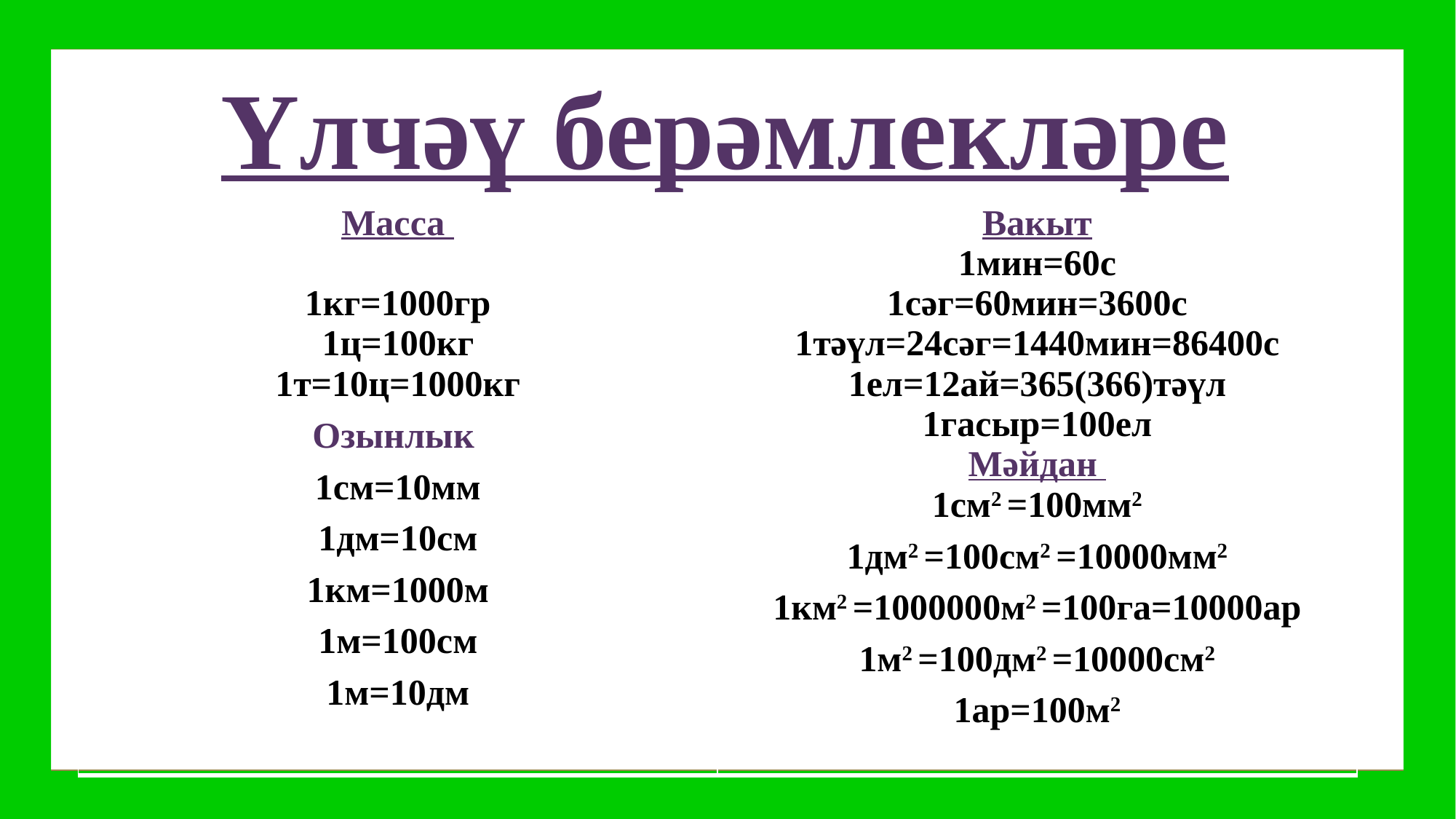

# Үлчәү берәмлекләре
| Масса 1кг=1000гр 1ц=100кг 1т=10ц=1000кг Озынлык 1см=10мм 1дм=10см 1км=1000м 1м=100см 1м=10дм | Вакыт 1мин=60с 1сәг=60мин=3600с 1тәүл=24сәг=1440мин=86400с 1ел=12ай=365(366)тәүл 1гасыр=100ел Мәйдан 1см2 =100мм2 1дм2 =100см2 =10000мм2 1км2 =1000000м2 =100га=10000ар 1м2 =100дм2 =10000см2 1ар=100м2 |
| --- | --- |